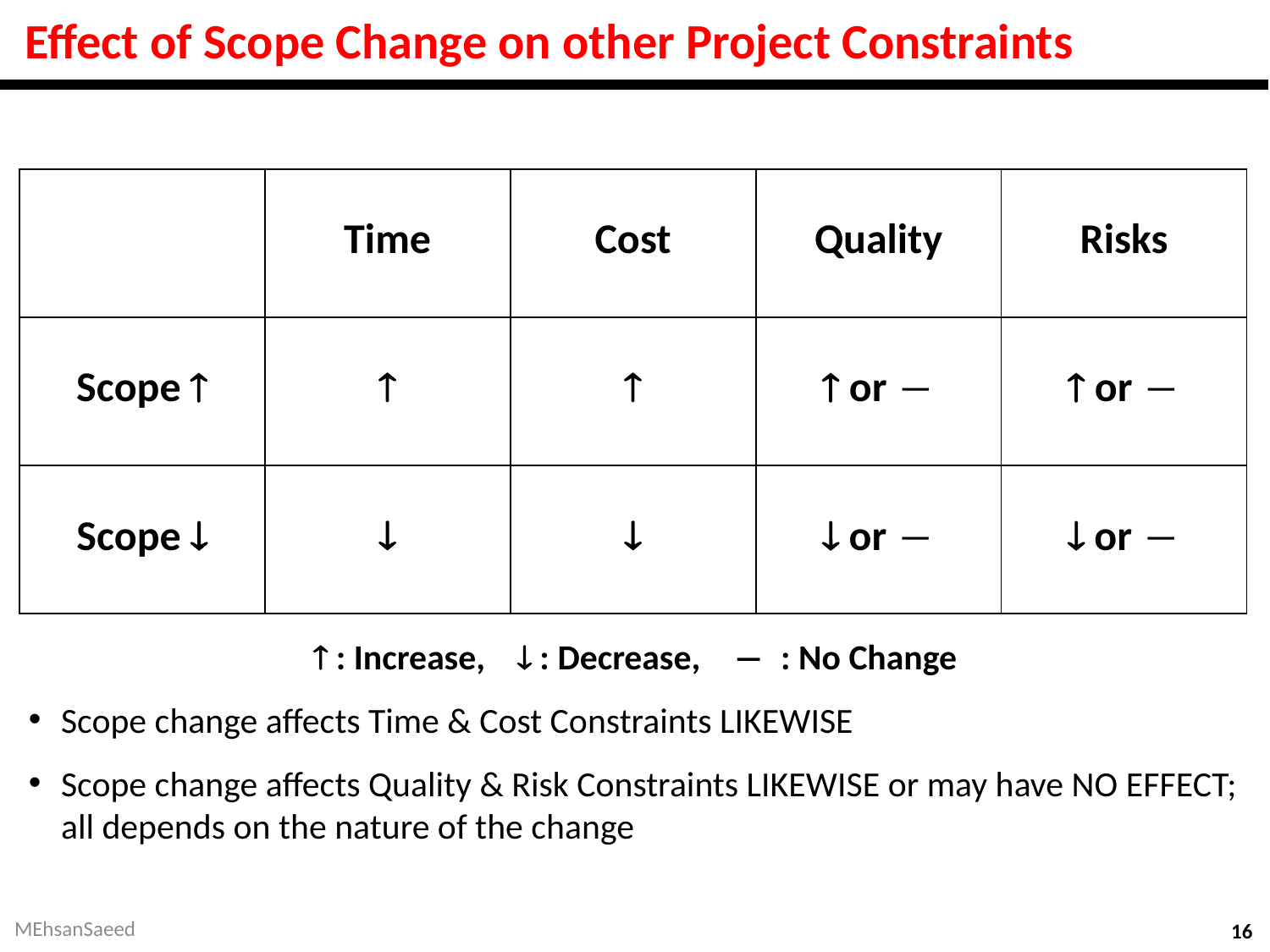

# Effect of Scope Change on other Project Constraints
|  | Time | Cost | Quality | Risks |
| --- | --- | --- | --- | --- |
| Scope ↑ | ↑ | ↑ | ↑ or ― | ↑ or ― |
| Scope ↓ | ↓ | ↓ | ↓ or ― | ↓ or ― |
↑ : Increase,    ↓ : Decrease,    ―  : No Change
Scope change affects Time & Cost Constraints LIKEWISE
Scope change affects Quality & Risk Constraints LIKEWISE or may have NO EFFECT; all depends on the nature of the change
MEhsanSaeed
16